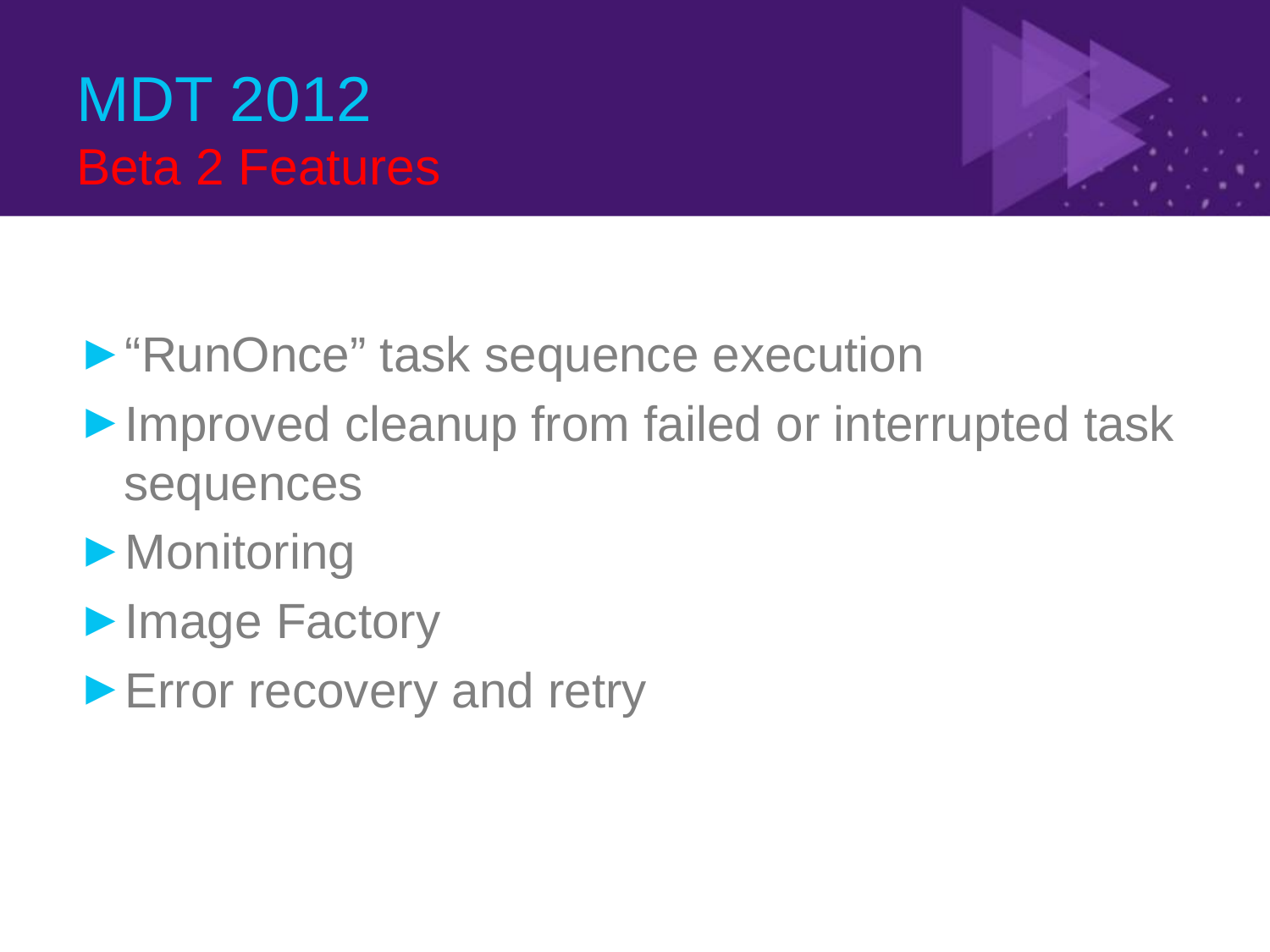

# MDT 2012 Beta 2 Features
“RunOnce” task sequence execution
Improved cleanup from failed or interrupted task sequences
Monitoring
Image Factory
Error recovery and retry